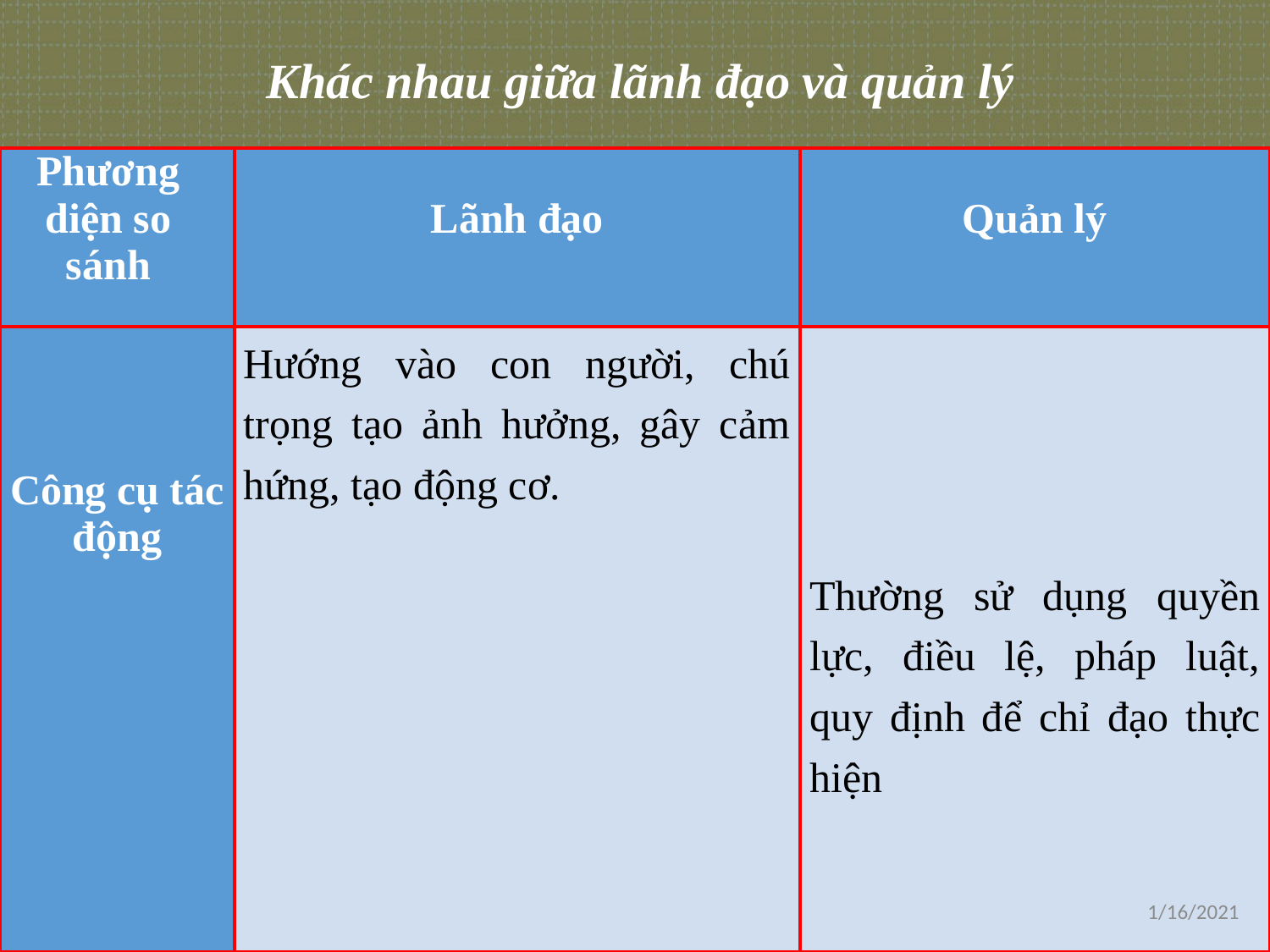

Khác nhau giữa lãnh đạo và quản lý
| Phương diện so sánh | Lãnh đạo | Quản lý |
| --- | --- | --- |
| Công cụ tác động | Hướng vào con người, chú trọng tạo ảnh hưởng, gây cảm hứng, tạo động cơ. | Thường sử dụng quyền lực, điều lệ, pháp luật, quy định để chỉ đạo thực hiện |
1/16/2021